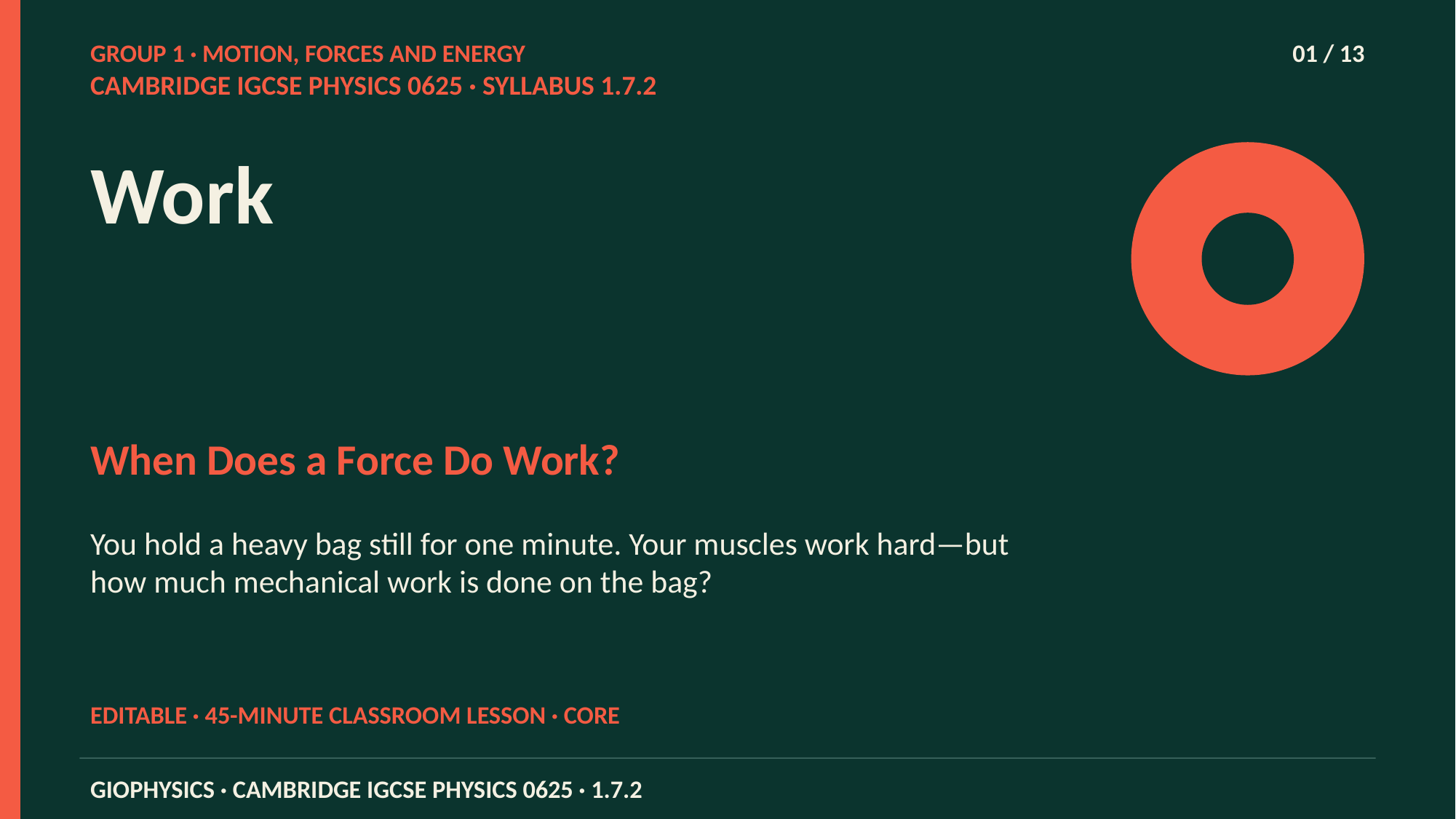

GROUP 1 · MOTION, FORCES AND ENERGY
01 / 13
CAMBRIDGE IGCSE PHYSICS 0625 · SYLLABUS 1.7.2
Work

When Does a Force Do Work?
You hold a heavy bag still for one minute. Your muscles work hard—but how much mechanical work is done on the bag?
EDITABLE · 45-MINUTE CLASSROOM LESSON · CORE

GIOPHYSICS · CAMBRIDGE IGCSE PHYSICS 0625 · 1.7.2